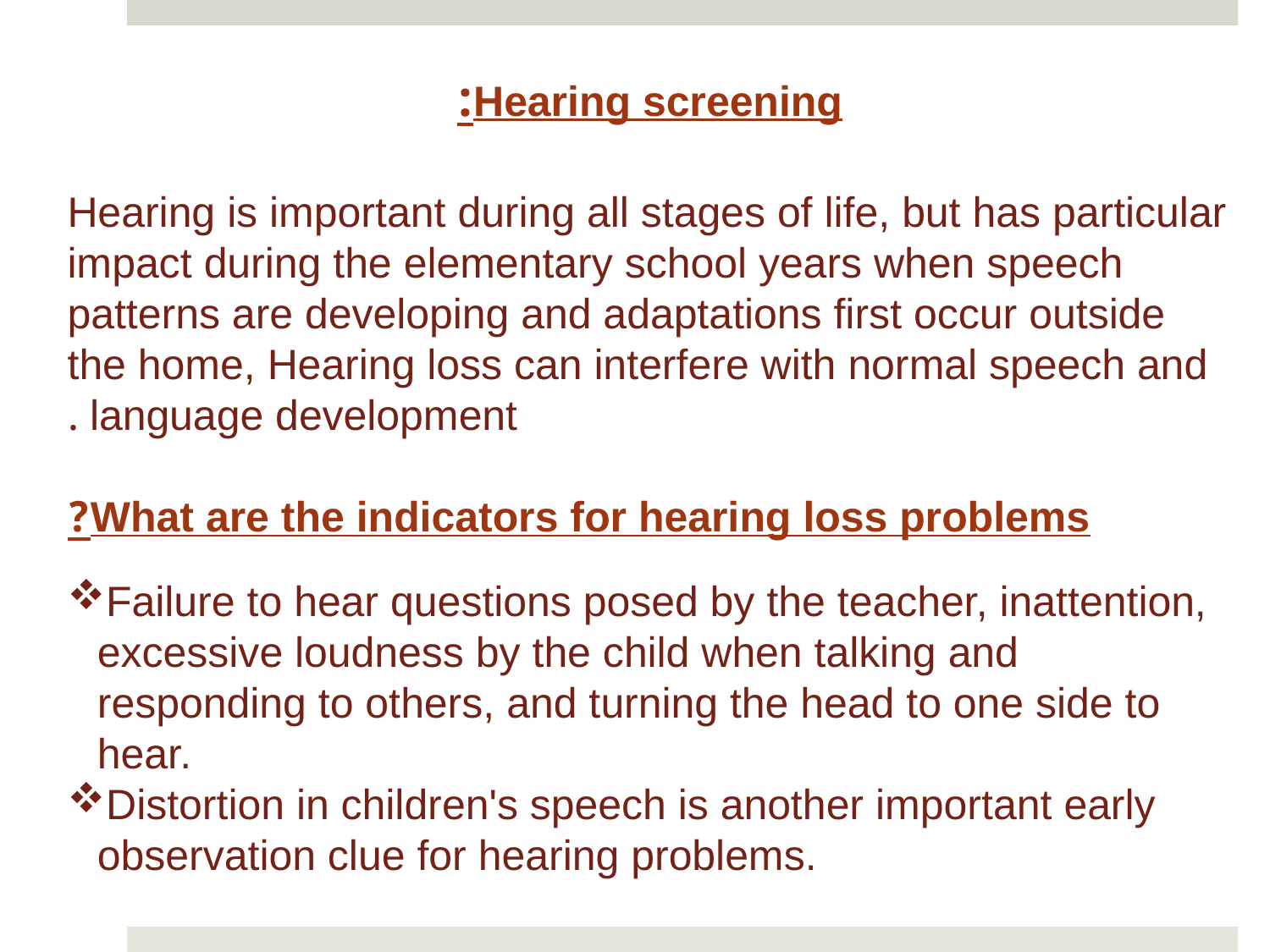

Hearing screening:

Hearing is important during all stages of life, but has particular impact during the elementary school years when speech patterns are developing and adaptations first occur outside the home, Hearing loss can interfere with normal speech and language development .

What are the indicators for hearing loss problems?

Failure to hear questions posed by the teacher, inattention, excessive loudness by the child when talking and responding to others, and turning the head to one side to hear.
Distortion in children's speech is another important early observation clue for hearing problems.